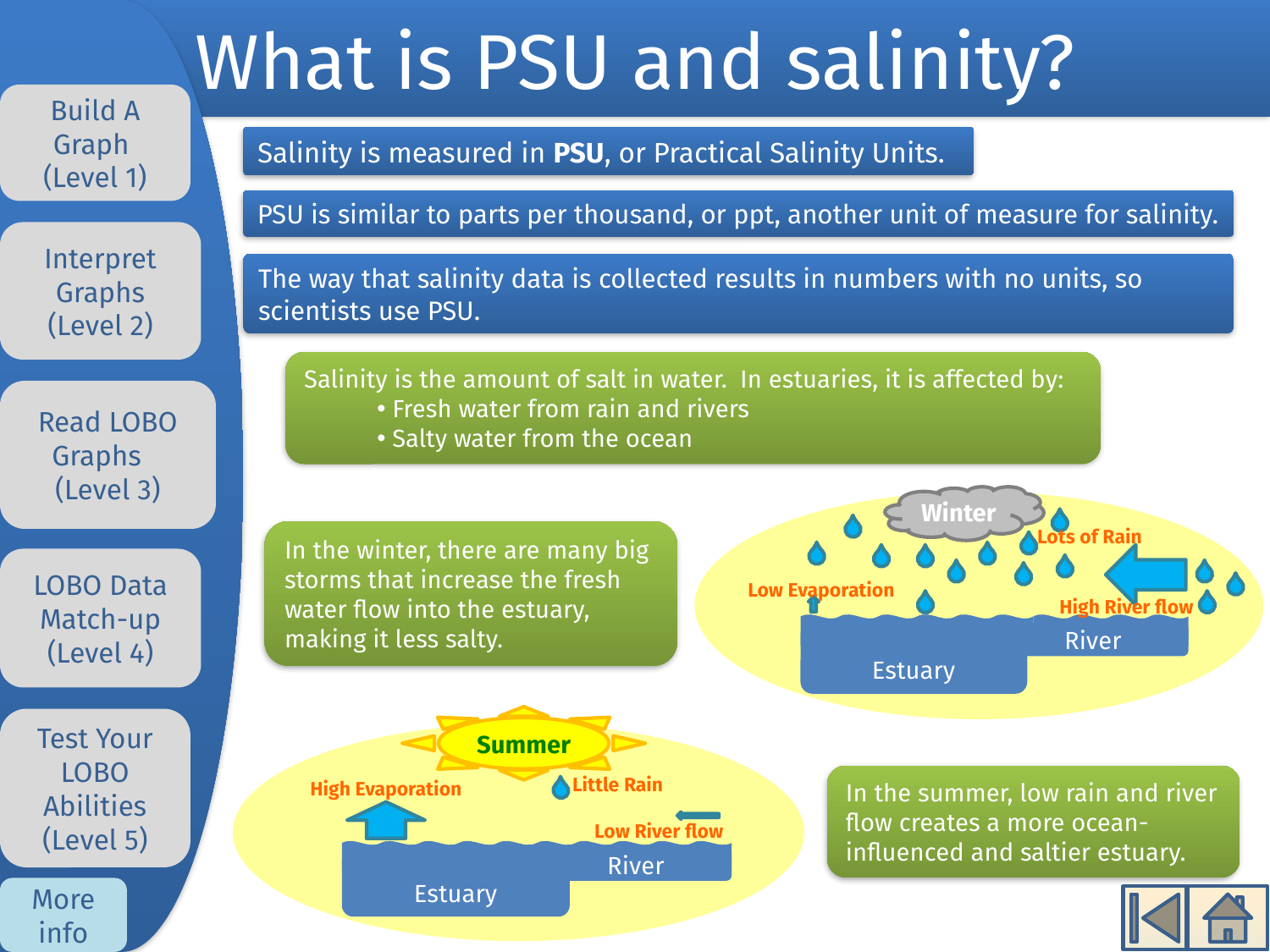

What is PSU and salinity?

Build A Graph
(Level 1)
Salinity is measured in PSU, or Practical Salinity Units.
PSU is similar to parts per thousand, or ppt, another unit of measure for salinity.
Interpret Graphs
(Level 2)
The way that salinity data is collected results in numbers with no units, so scientists use PSU.
Salinity is the amount of salt in water.  In estuaries, it is affected by:
 Fresh water from rain and rivers
 Salty water from the ocean
Read LOBO Graphs    (Level 3)
Winter

Estuary
River
Lots of Rain
Low Evaporation
High River flow
In the winter, there are many big storms that increase the fresh water flow into the estuary, making it less salty.
LOBO Data Match-up
(Level 4)
Summer

Estuary
River
Little Rain
High Evaporation
Low River flow
Test Your LOBO Abilities
(Level 5)
In the summer, low rain and river flow creates a more ocean-influenced and saltier estuary.
More info